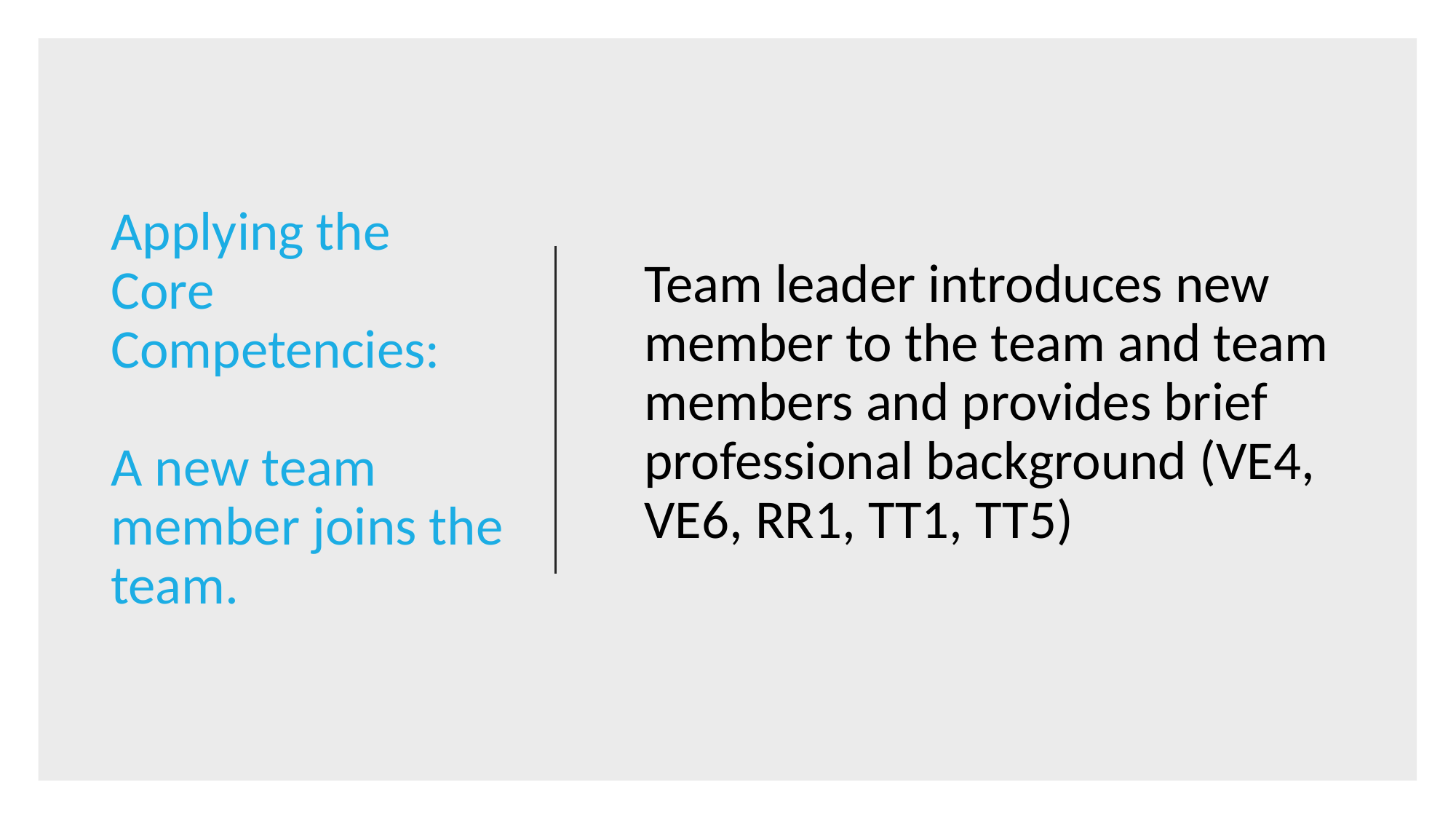

Team leader introduces new member to the team and team members and provides brief professional background (VE4, VE6, RR1, TT1, TT5)

# Applying the Core Competencies: A new team member joins the team.